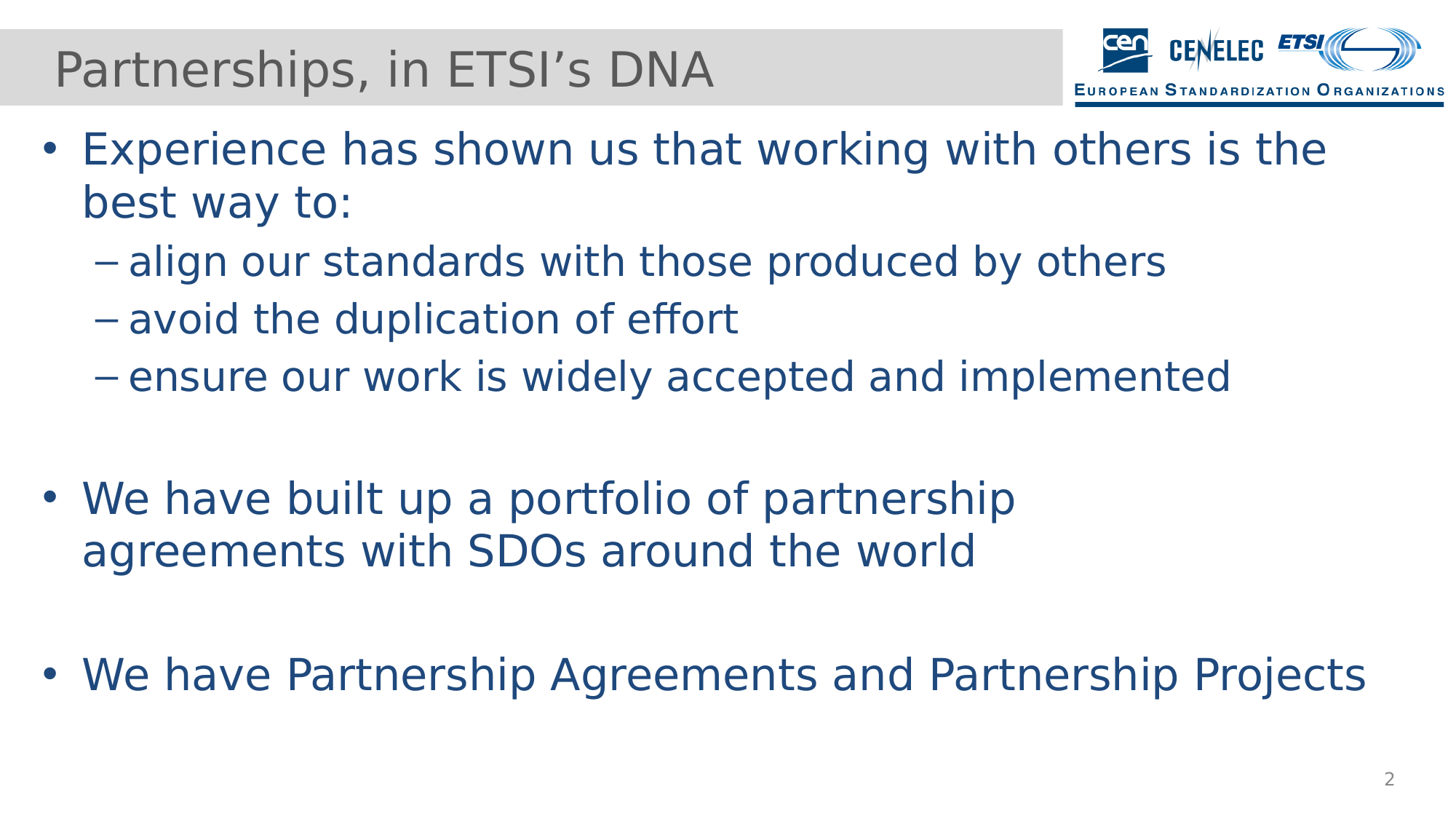

# Partnerships, in ETSI’s DNA
Experience has shown us that working with others is the best way to:
align our standards with those produced by others
avoid the duplication of effort
ensure our work is widely accepted and implemented

We have built up a portfolio of partnership agreements with SDOs around the world

We have Partnership Agreements and Partnership Projects

2